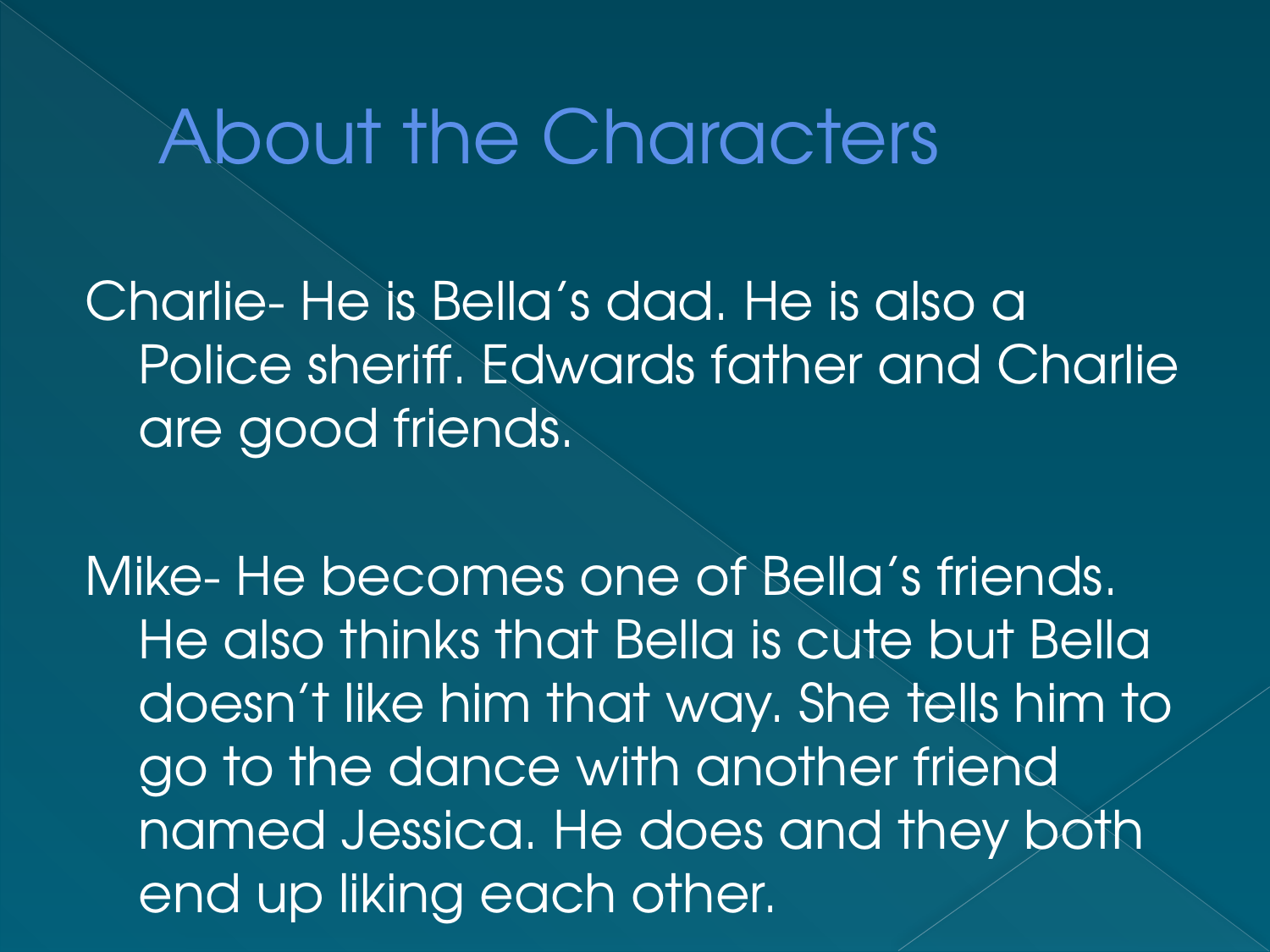

# About the Characters
Charlie- He is Bella’s dad. He is also a Police sheriff. Edwards father and Charlie are good friends.

Mike- He becomes one of Bella’s friends. He also thinks that Bella is cute but Bella doesn’t like him that way. She tells him to go to the dance with another friend named Jessica. He does and they both end up liking each other.